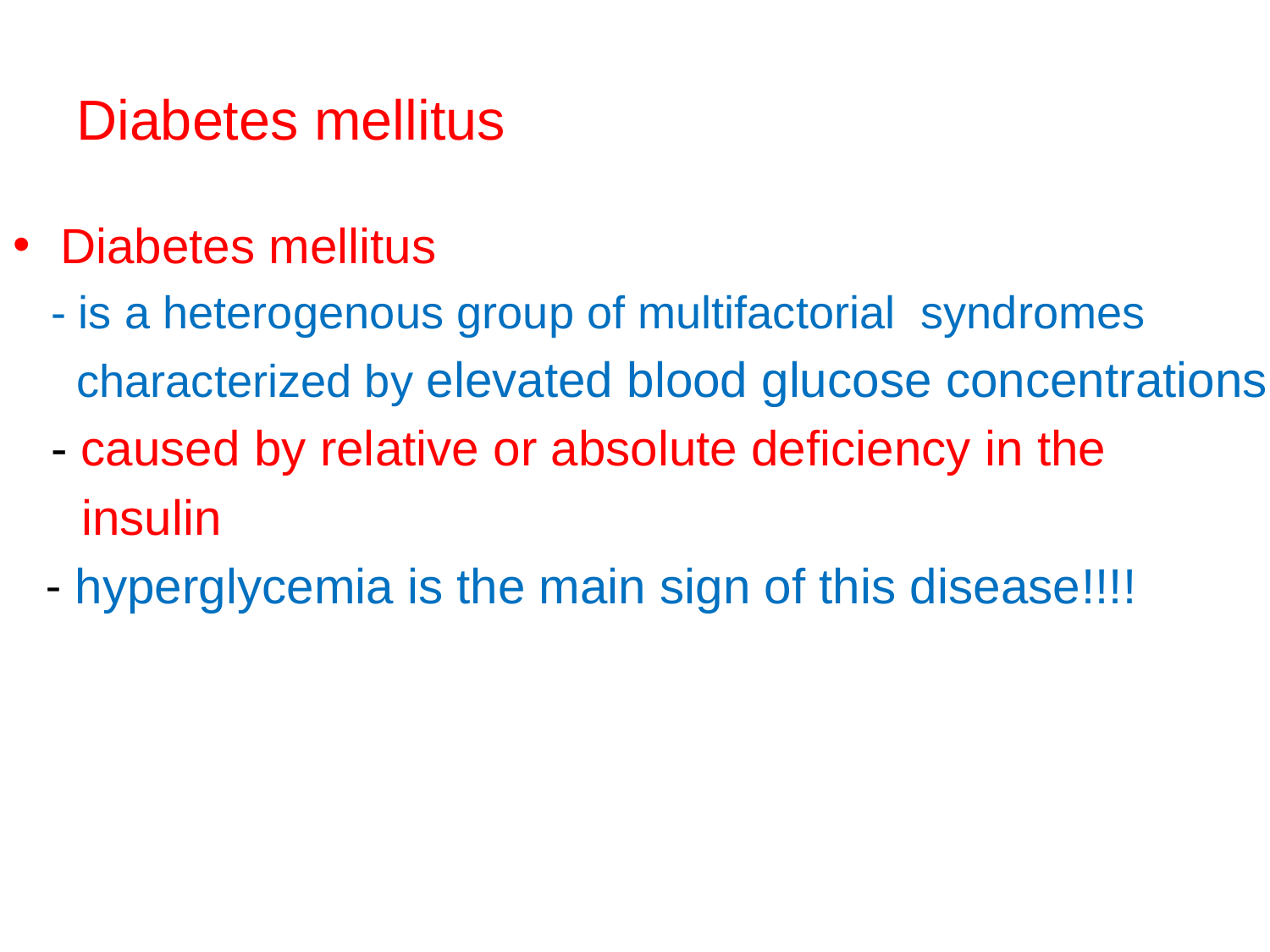

# Diabetes mellitus
Diabetes mellitus
   - is a heterogenous group of multifactorial  syndromes
     characterized by elevated blood glucose concentrations
   - caused by relative or absolute deficiency in the
     insulin
   - hyperglycemia is the main sign of this disease!!!!